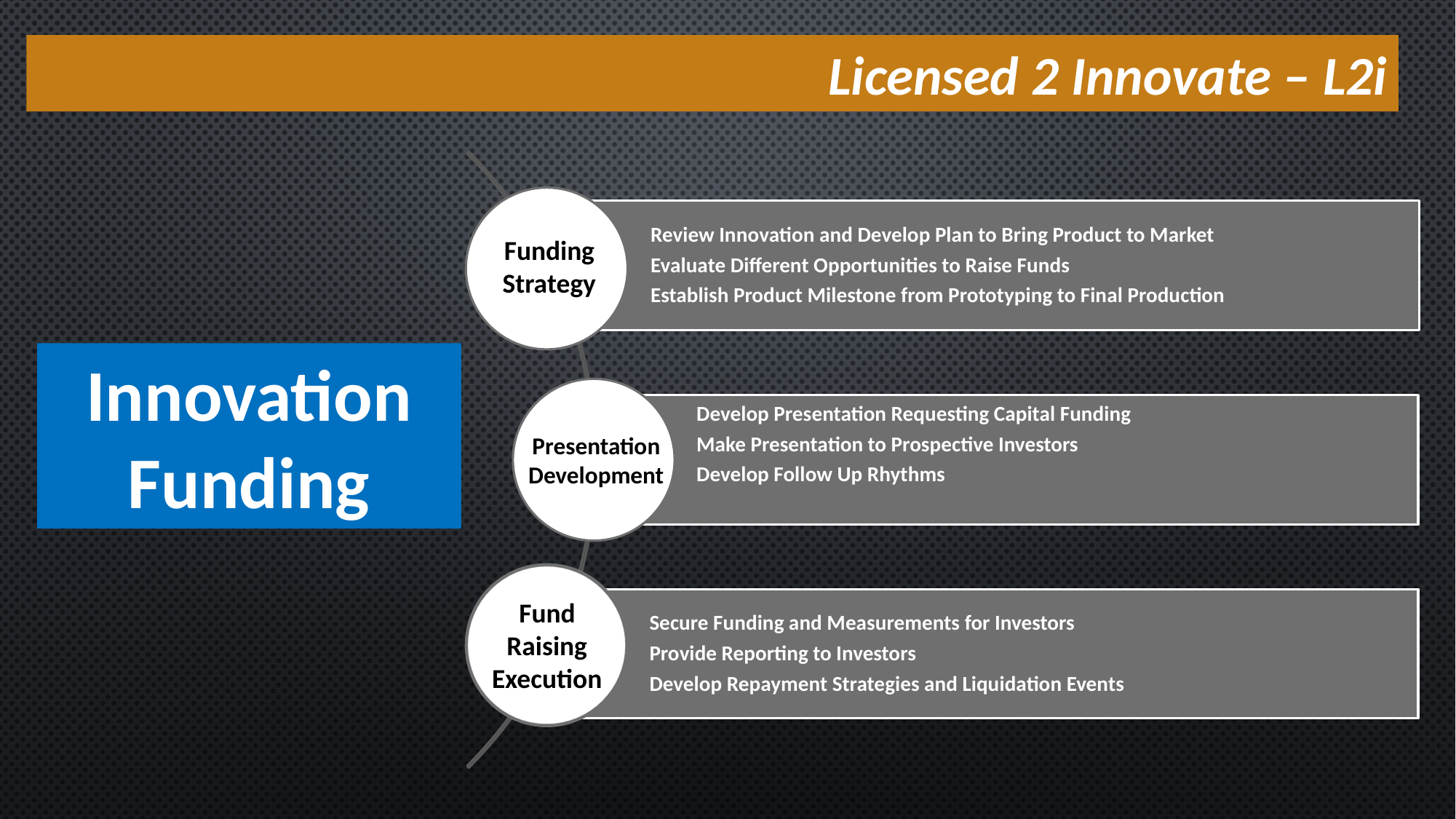

Licensed 2 Innovate – L2i
Review Innovation and Develop Plan to Bring Product to Market
Evaluate Different Opportunities to Raise Funds
Establish Product Milestone from Prototyping to Final Production
Develop Presentation Requesting Capital Funding
Make Presentation to Prospective Investors
Develop Follow Up Rhythms

Secure Funding and Measurements for Investors
Provide Reporting to Investors
Develop Repayment Strategies and Liquidation Events
Funding Strategy
Innovation Funding
Presentation Development
Fund Raising Execution